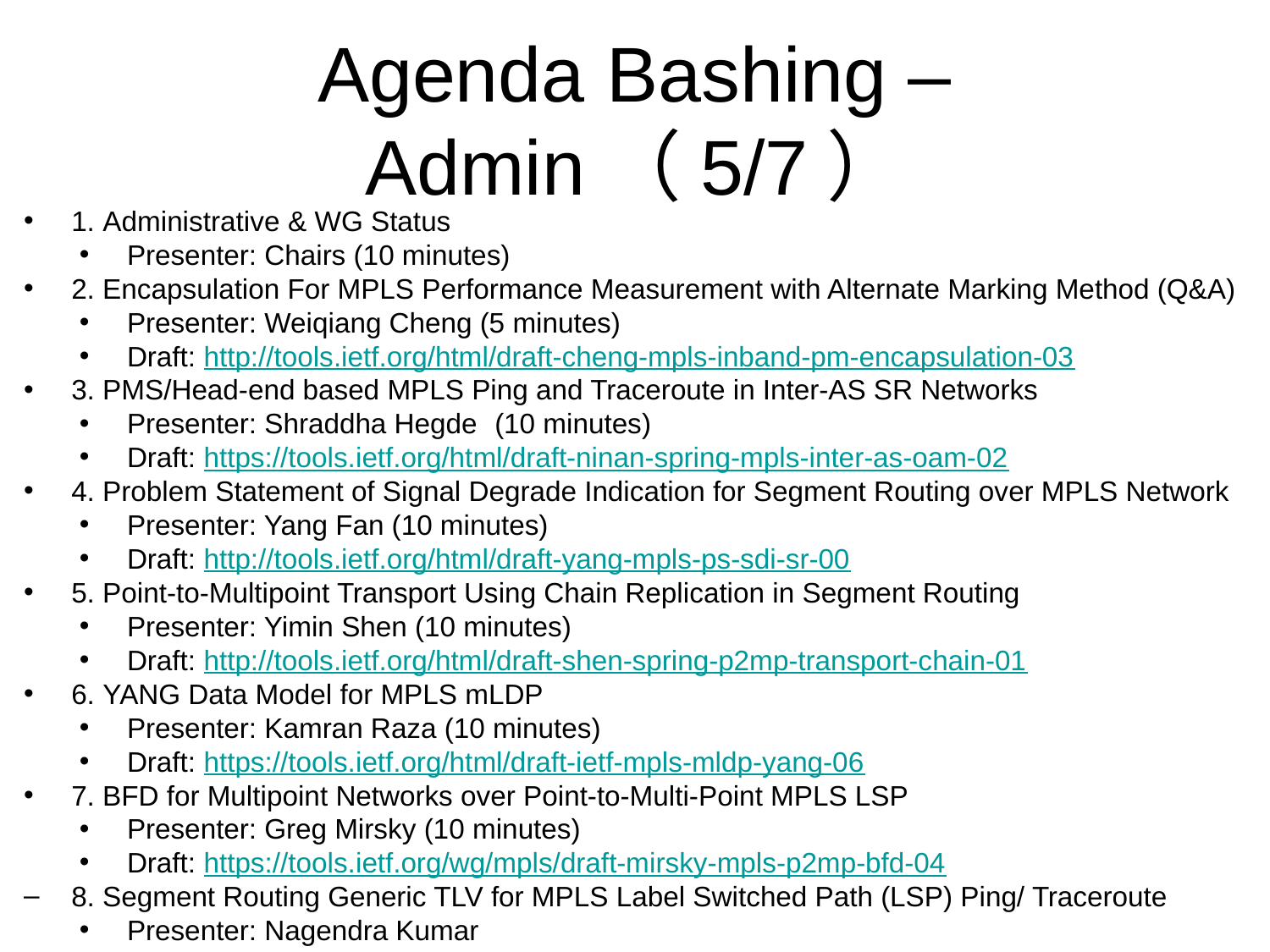

# Agenda Bashing – Admin（5/7）
1. Administrative & WG Status
Presenter: Chairs (10 minutes)
2. Encapsulation For MPLS Performance Measurement with Alternate Marking Method (Q&A)
Presenter: Weiqiang Cheng (5 minutes)
Draft: http://tools.ietf.org/html/draft-cheng-mpls-inband-pm-encapsulation-03
3. PMS/Head-end based MPLS Ping and Traceroute in Inter-AS SR Networks
Presenter: Shraddha Hegde (10 minutes)
Draft: https://tools.ietf.org/html/draft-ninan-spring-mpls-inter-as-oam-02
4. Problem Statement of Signal Degrade Indication for Segment Routing over MPLS Network
Presenter: Yang Fan (10 minutes)
Draft: http://tools.ietf.org/html/draft-yang-mpls-ps-sdi-sr-00
5. Point-to-Multipoint Transport Using Chain Replication in Segment Routing
Presenter: Yimin Shen (10 minutes)
Draft: http://tools.ietf.org/html/draft-shen-spring-p2mp-transport-chain-01
6. YANG Data Model for MPLS mLDP
Presenter: Kamran Raza (10 minutes)
Draft: https://tools.ietf.org/html/draft-ietf-mpls-mldp-yang-06
7. BFD for Multipoint Networks over Point-to-Multi-Point MPLS LSP
Presenter: Greg Mirsky (10 minutes)
Draft: https://tools.ietf.org/wg/mpls/draft-mirsky-mpls-p2mp-bfd-04
8. Segment Routing Generic TLV for MPLS Label Switched Path (LSP) Ping/ Traceroute
Presenter: Nagendra Kumar